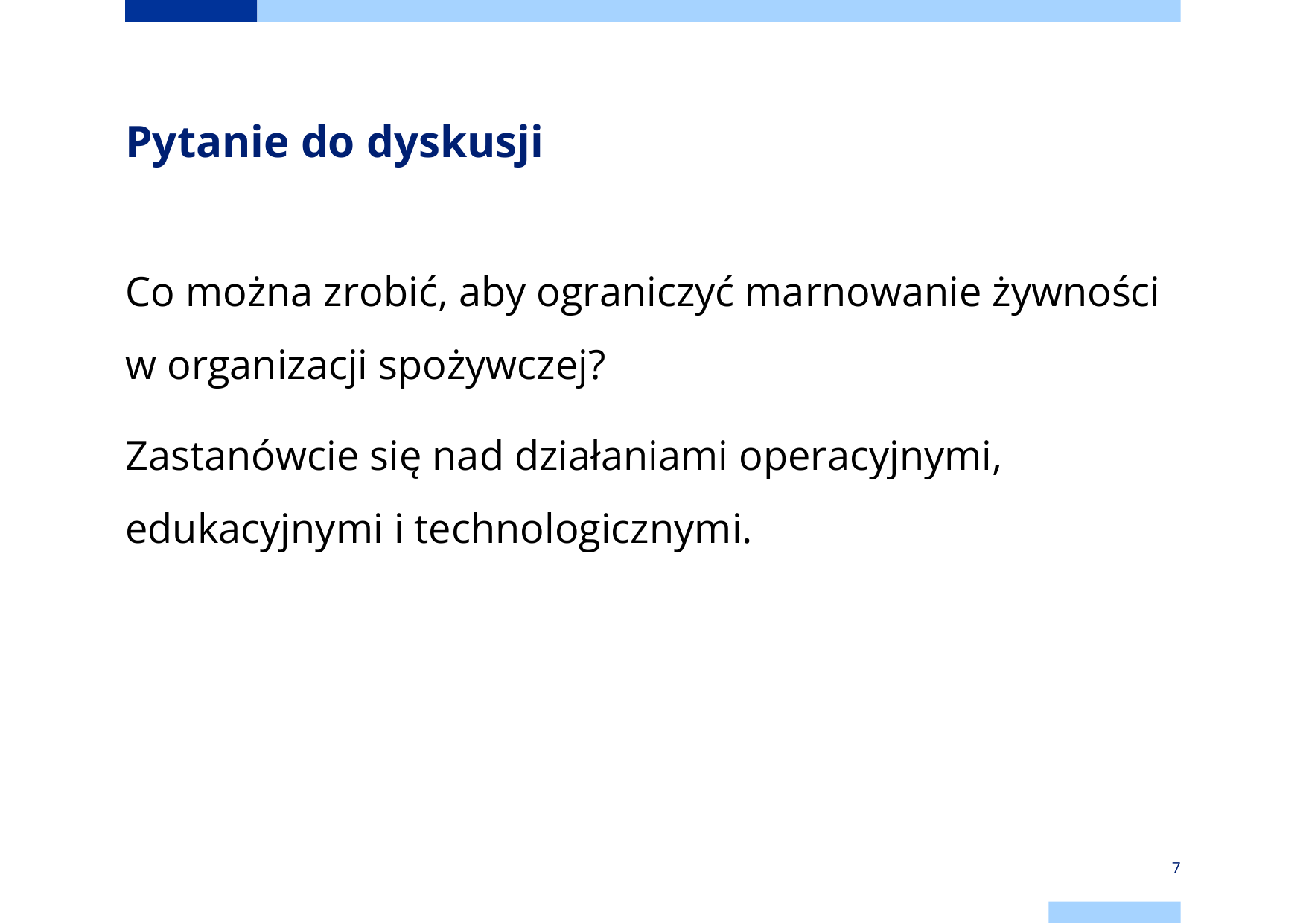

# Pytanie do dyskusji
Co można zrobić, aby ograniczyć marnowanie żywności w organizacji spożywczej?
Zastanówcie się nad działaniami operacyjnymi, edukacyjnymi i technologicznymi.
7